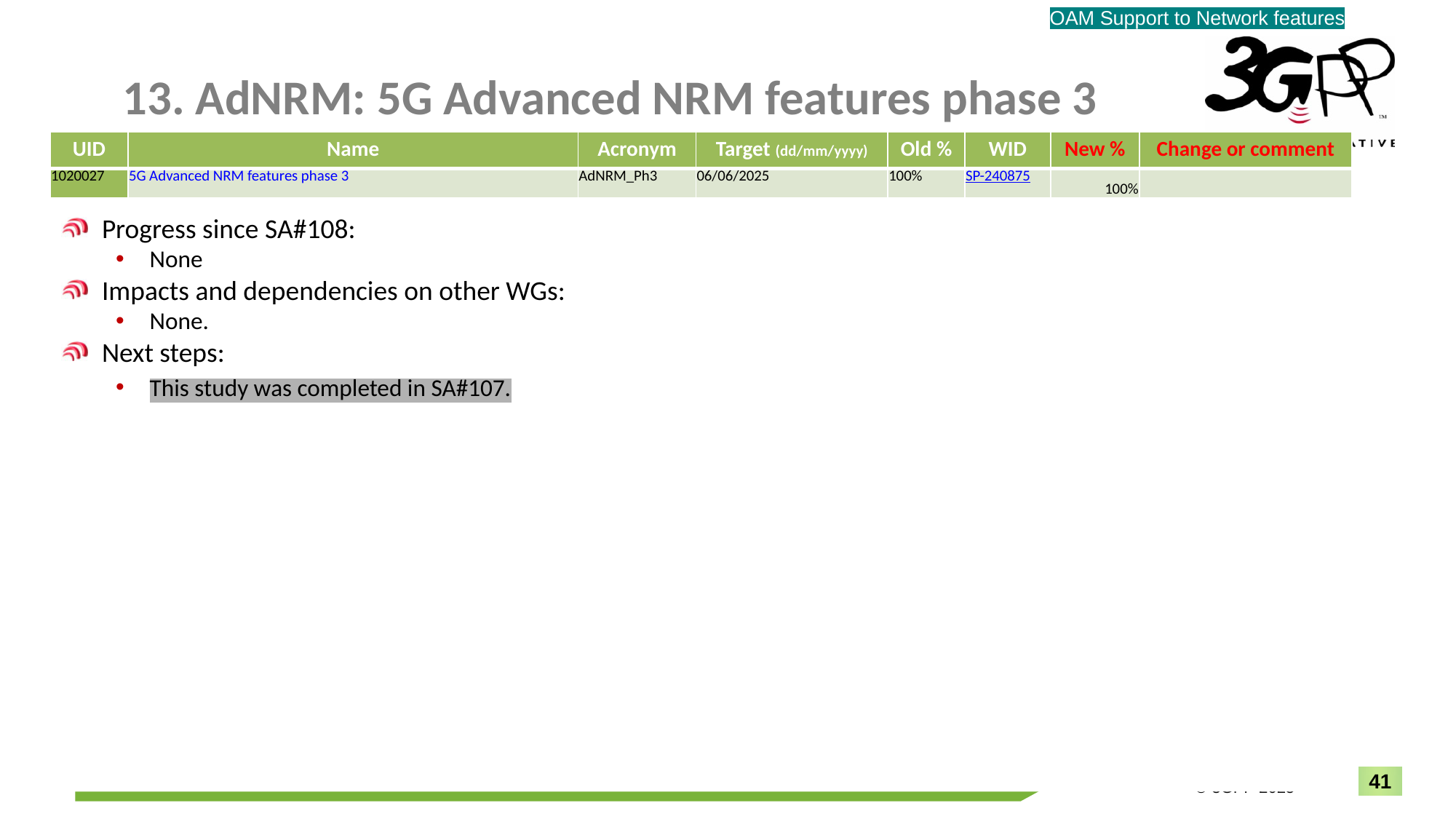

OAM Support to Network features
# 13. AdNRM: 5G Advanced NRM features phase 3
| UID | Name | Acronym | Target (dd/mm/yyyy) | Old % | WID | New % | Change or comment |
| --- | --- | --- | --- | --- | --- | --- | --- |
| 1020027 | 5G Advanced NRM features phase 3 | AdNRM\_Ph3 | 06/06/2025 | 100% | SP-240875 | 100% |  |
Progress since SA#108:
None
Impacts and dependencies on other WGs:
None.
Next steps:
This study was completed in SA#107.